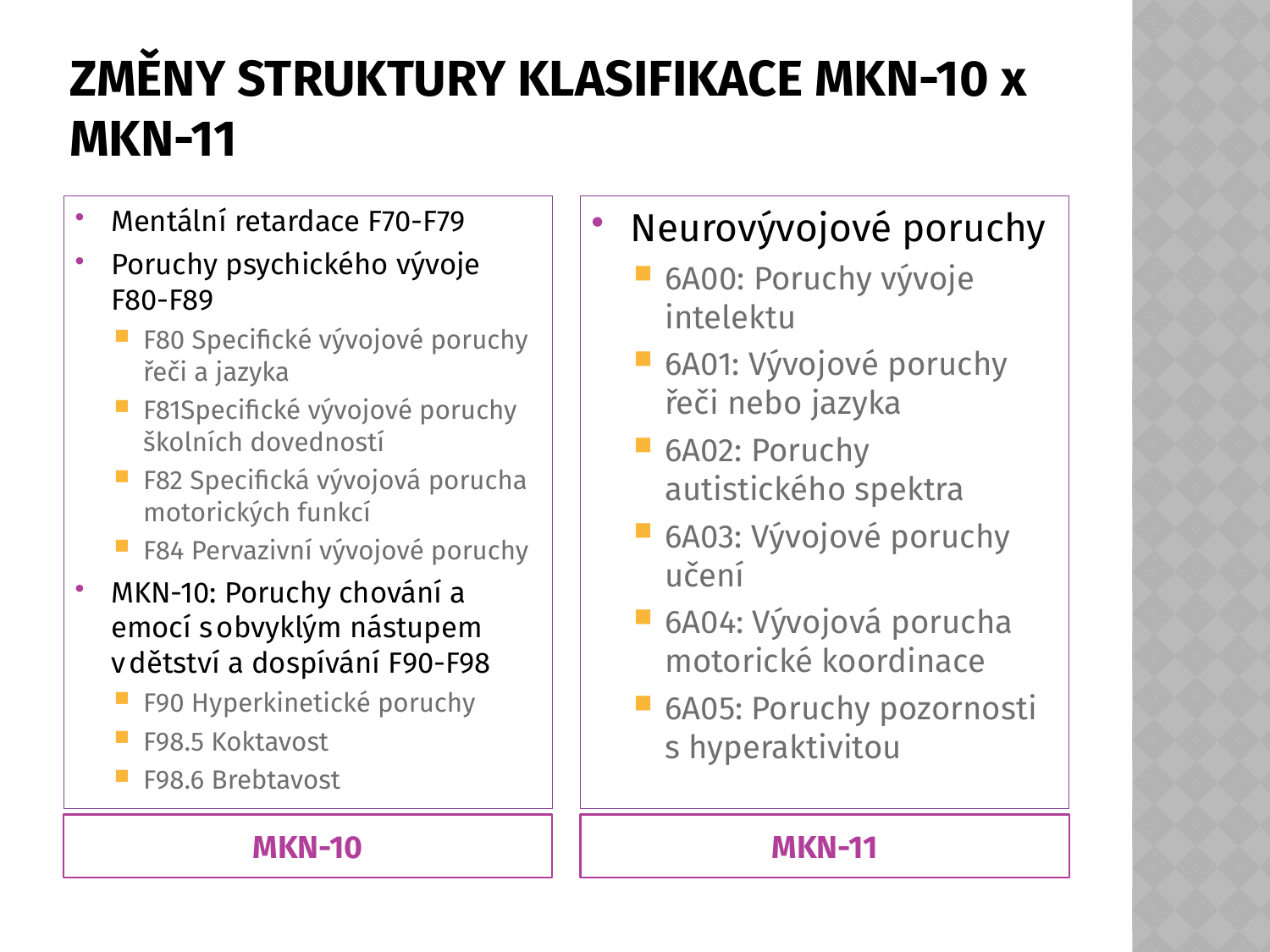

# Změny struktury klasifikace mkn-10 x MKN-11
Mentální retardace F70-F79
Poruchy psychického vývoje F80-F89
F80 Specifické vývojové poruchy řeči a jazyka
F81Specifické vývojové poruchy školních dovedností
F82 Specifická vývojová porucha motorických funkcí
F84 Pervazivní vývojové poruchy
MKN-10: Poruchy chování a emocí s obvyklým nástupem v dětství a dospívání F90-F98
F90 Hyperkinetické poruchy
F98.5 Koktavost
F98.6 Brebtavost

Neurovývojové poruchy
6A00: Poruchy vývoje intelektu
6A01: Vývojové poruchy řeči nebo jazyka
6A02: Poruchy autistického spektra
6A03: Vývojové poruchy učení
6A04: Vývojová porucha motorické koordinace
6A05: Poruchy pozornosti s hyperaktivitou
MKN-10
MKN-11